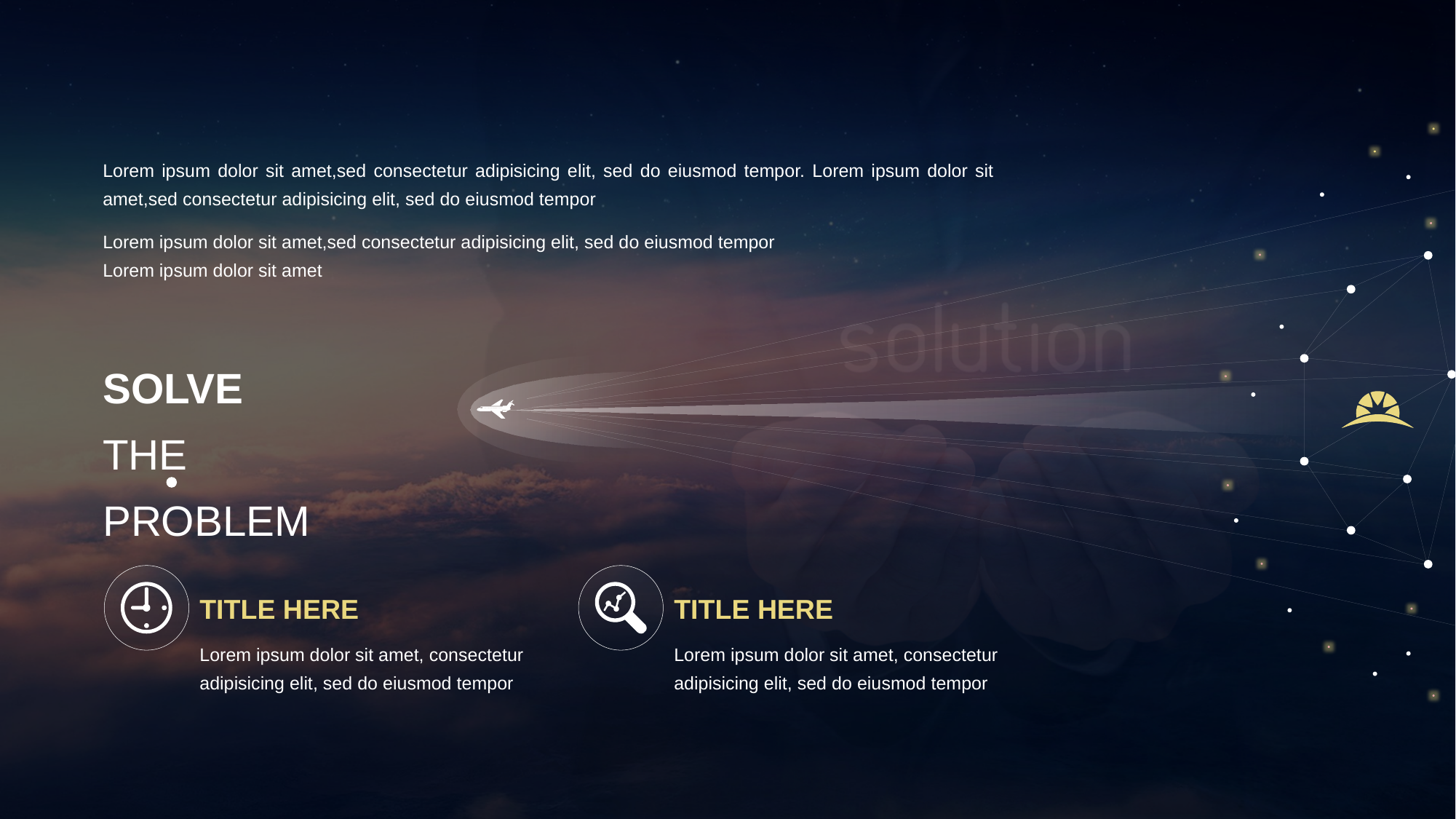

Lorem ipsum dolor sit amet,sed consectetur adipisicing elit, sed do eiusmod tempor. Lorem ipsum dolor sit amet,sed consectetur adipisicing elit, sed do eiusmod tempor

Lorem ipsum dolor sit amet,sed consectetur adipisicing elit, sed do eiusmod tempor
Lorem ipsum dolor sit amet

SOLVE
THE PROBLEM

TITLE HERE
Lorem ipsum dolor sit amet, consectetur adipisicing elit, sed do eiusmod tempor
TITLE HERE
Lorem ipsum dolor sit amet, consectetur adipisicing elit, sed do eiusmod tempor